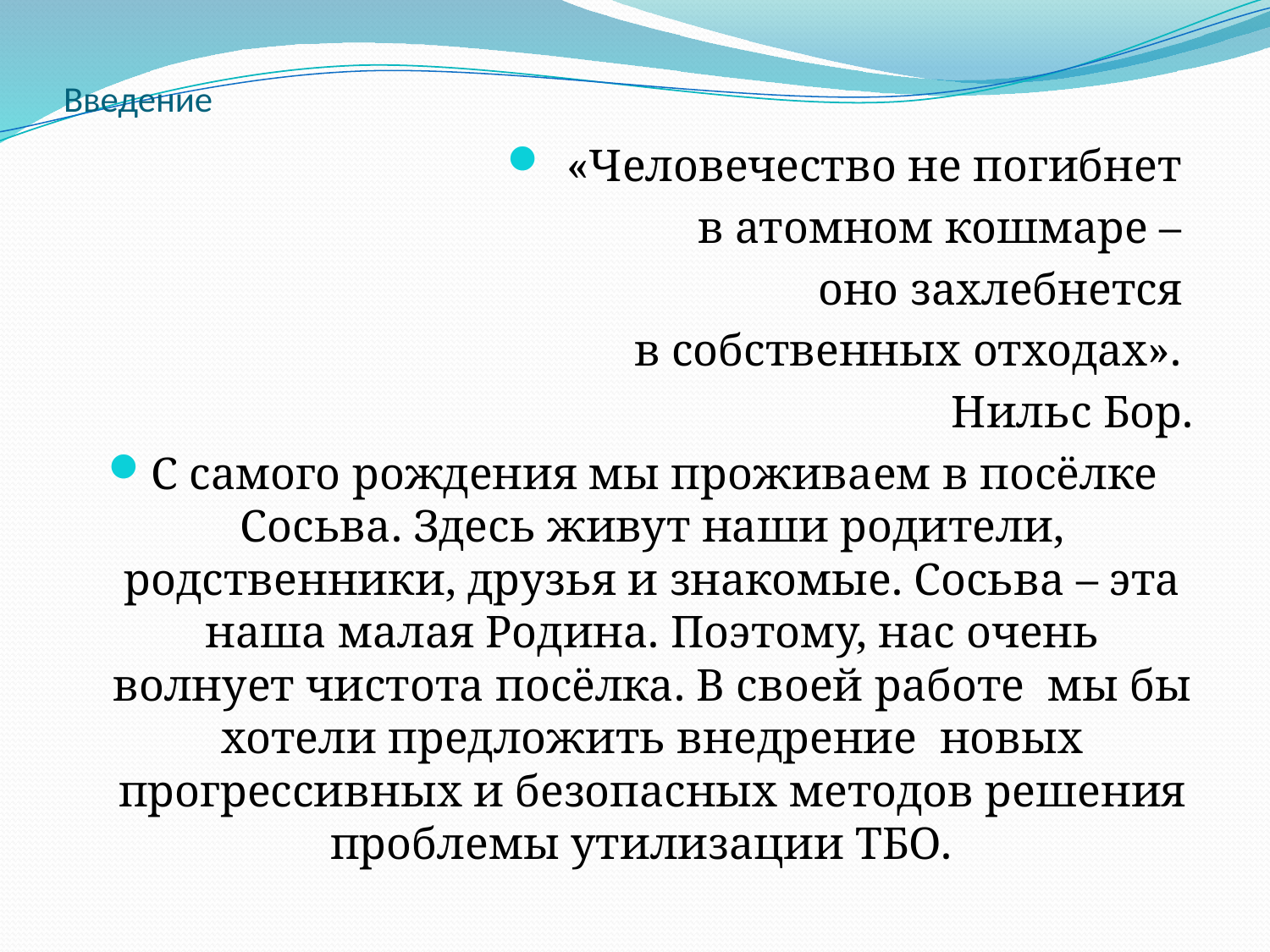

# Введение

«Человечество не погибнет
в атомном кошмаре –
оно захлебнется
в собственных отходах».
Нильс Бор.
С самого рождения мы проживаем в посёлке Сосьва. Здесь живут наши родители, родственники, друзья и знакомые. Сосьва – эта наша малая Родина. Поэтому, нас очень волнует чистота посёлка. В своей работе  мы бы хотели предложить внедрение  новых прогрессивных и безопасных методов решения проблемы утилизации ТБО.